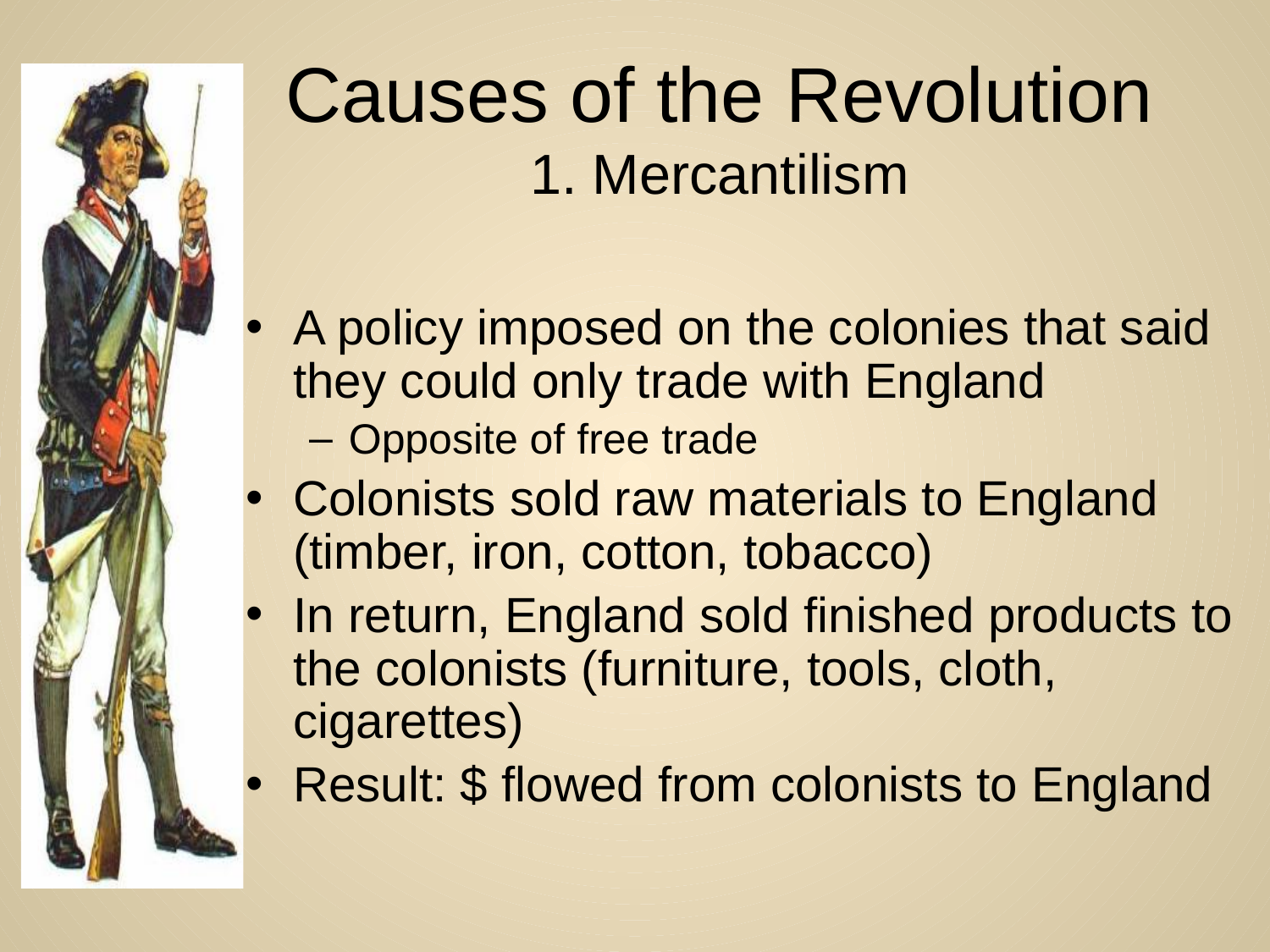

# Causes of the Revolution 1. Mercantilism
A policy imposed on the colonies that said they could only trade with England
Opposite of free trade
Colonists sold raw materials to England (timber, iron, cotton, tobacco)
In return, England sold finished products to the colonists (furniture, tools, cloth, cigarettes)
Result: $ flowed from colonists to England